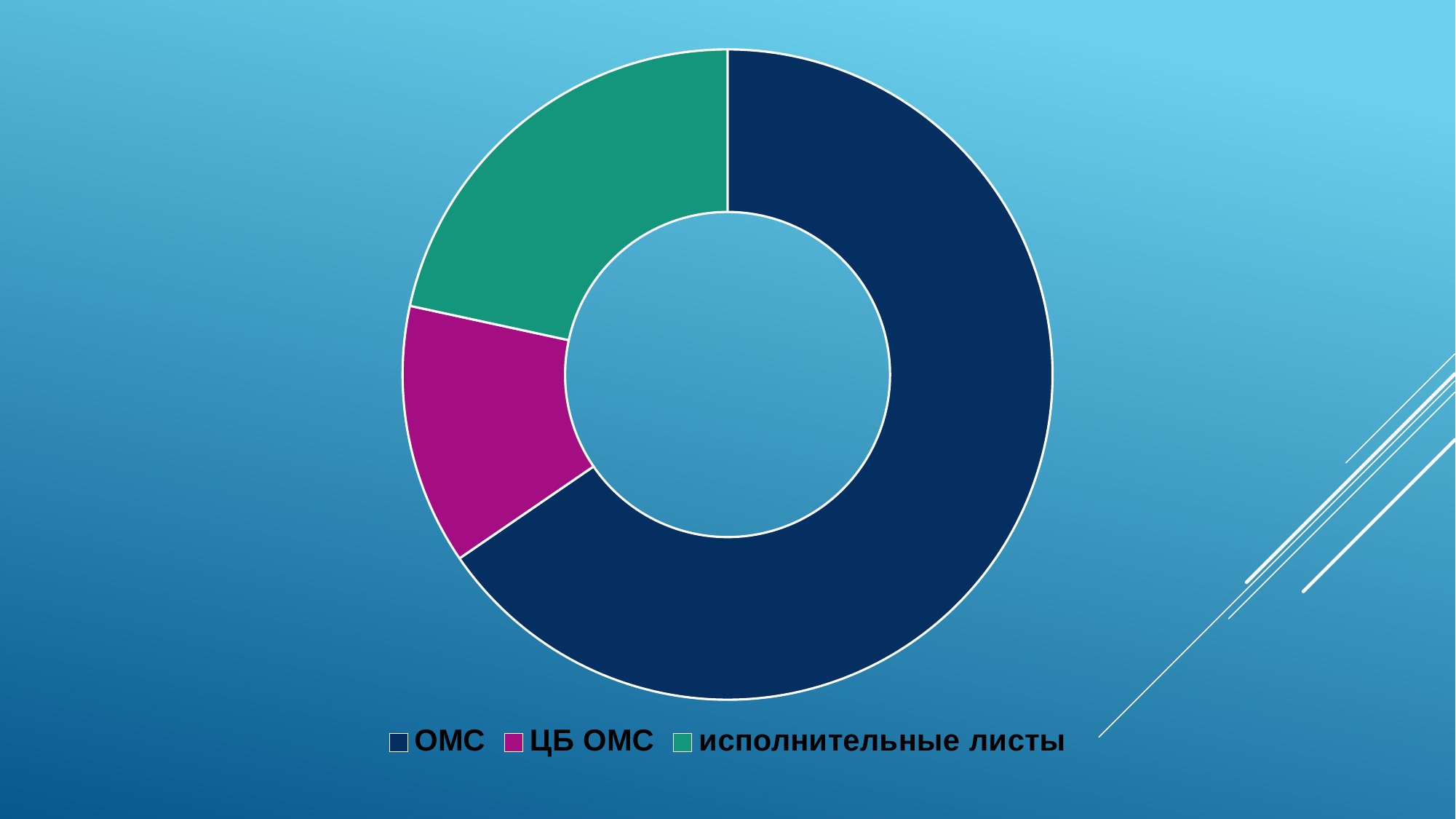

### Chart

| Category | 2015 год |
|---|---|
| ОМС | 42139.1 |
| ЦБ ОМС | 8342.1 |
| исполнительные листы | 13916.5 |